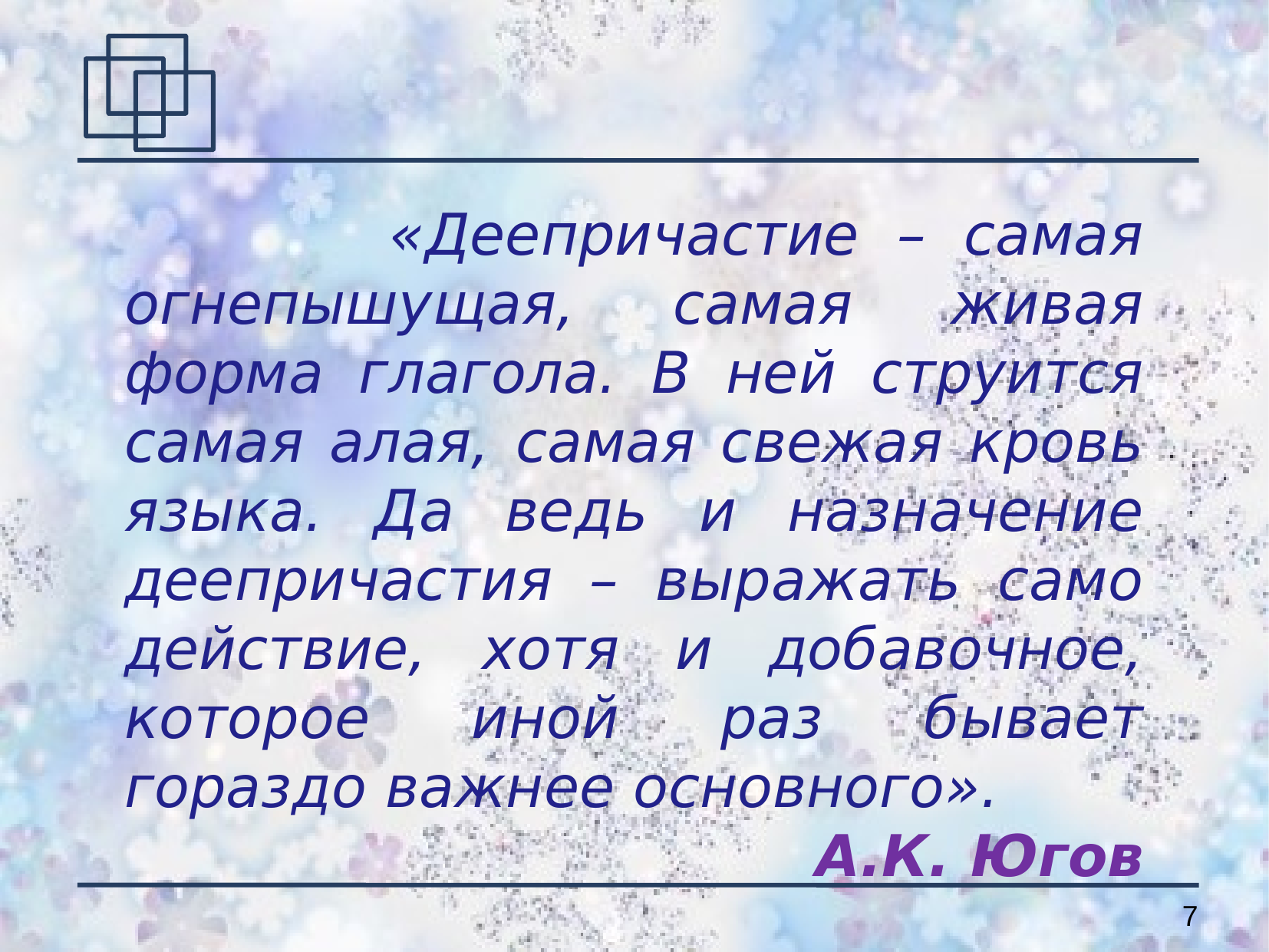

«Деепричастие – самая огнепышущая, самая живая форма глагола. В ней струится самая алая, самая свежая кровь языка. Да ведь и назначение деепричастия – выражать само действие, хотя и добавочное, которое иной раз бывает гораздо важнее основного».
А.К. Югов